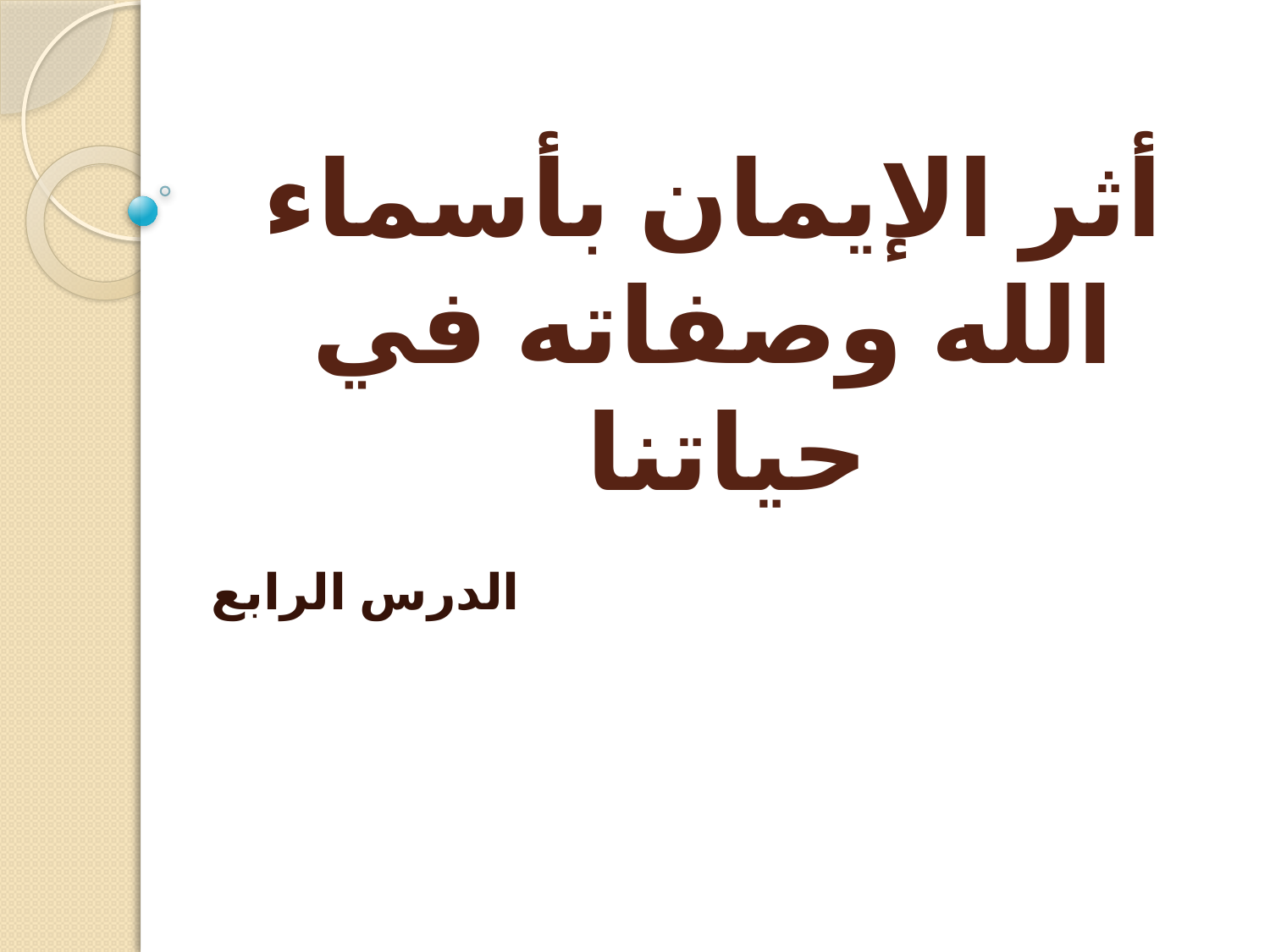

# أثر الإيمان بأسماء الله وصفاته في حياتنا
الدرس الرابع